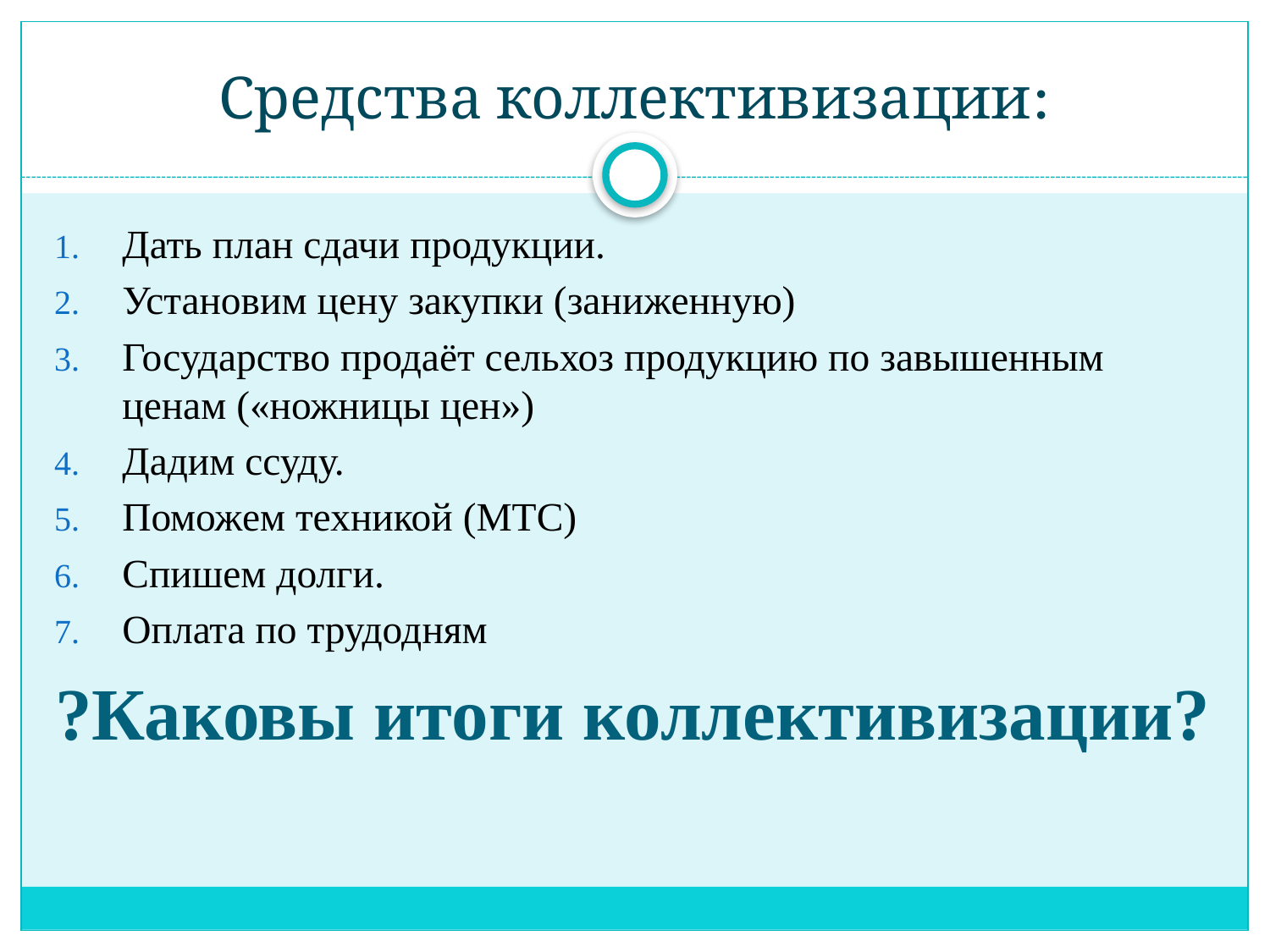

# Средства коллективизации:
Дать план сдачи продукции.
Установим цену закупки (заниженную)
Государство продаёт сельхоз продукцию по завышенным ценам («ножницы цен»)
Дадим ссуду.
Поможем техникой (МТС)
Спишем долги.
Оплата по трудодням
?Каковы итоги коллективизации?